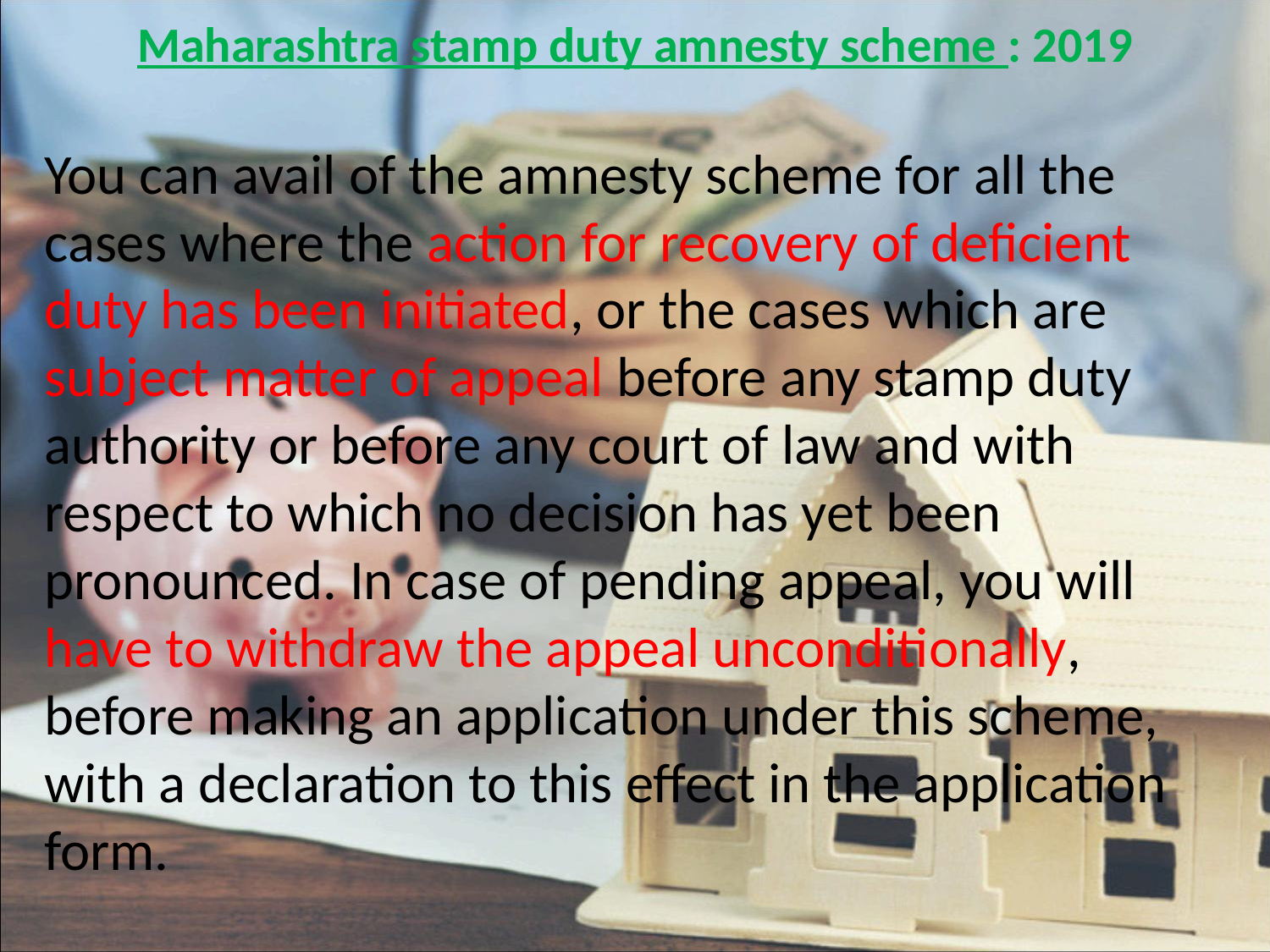

# Maharashtra stamp duty amnesty scheme : 2019

You can avail of the amnesty scheme for all the cases where the action for recovery of deficient duty has been initiated, or the cases which are subject matter of appeal before any stamp duty authority or before any court of law and with respect to which no decision has yet been pronounced. In case of pending appeal, you will have to withdraw the appeal unconditionally, before making an application under this scheme, with a declaration to this effect in the application form.